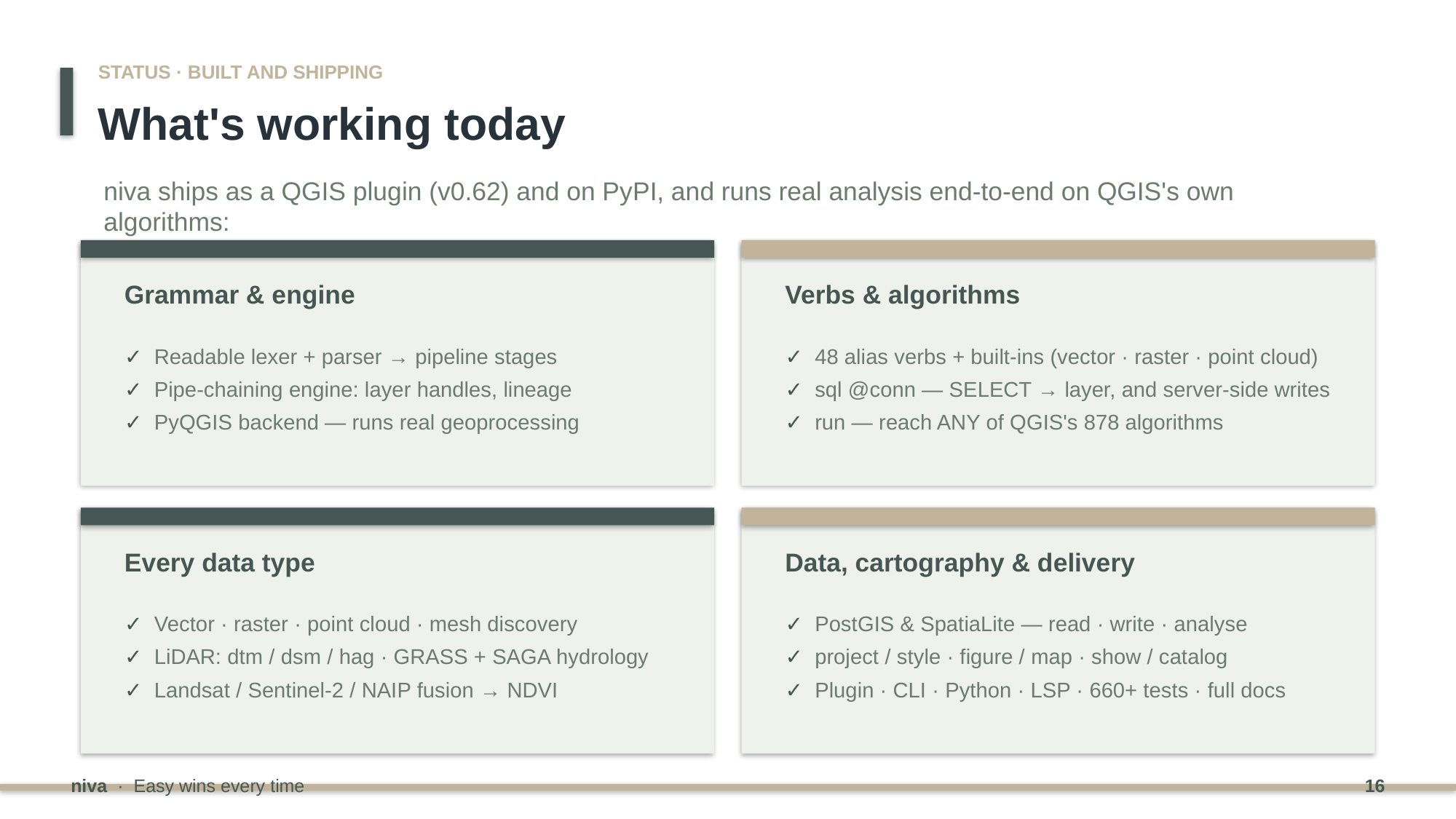

STATUS · BUILT AND SHIPPING

What's working today
niva ships as a QGIS plugin (v0.62) and on PyPI, and runs real analysis end-to-end on QGIS's own algorithms:

Grammar & engine
Verbs & algorithms
✓  Readable lexer + parser → pipeline stages
✓  Pipe-chaining engine: layer handles, lineage
✓  PyQGIS backend — runs real geoprocessing
✓  48 alias verbs + built-ins (vector · raster · point cloud)
✓  sql @conn — SELECT → layer, and server-side writes
✓  run — reach ANY of QGIS's 878 algorithms

Every data type
Data, cartography & delivery
✓  Vector · raster · point cloud · mesh discovery
✓  LiDAR: dtm / dsm / hag · GRASS + SAGA hydrology
✓  Landsat / Sentinel-2 / NAIP fusion → NDVI
✓  PostGIS & SpatiaLite — read · write · analyse
✓  project / style · figure / map · show / catalog
✓  Plugin · CLI · Python · LSP · 660+ tests · full docs
niva  ·  Easy wins every time
16